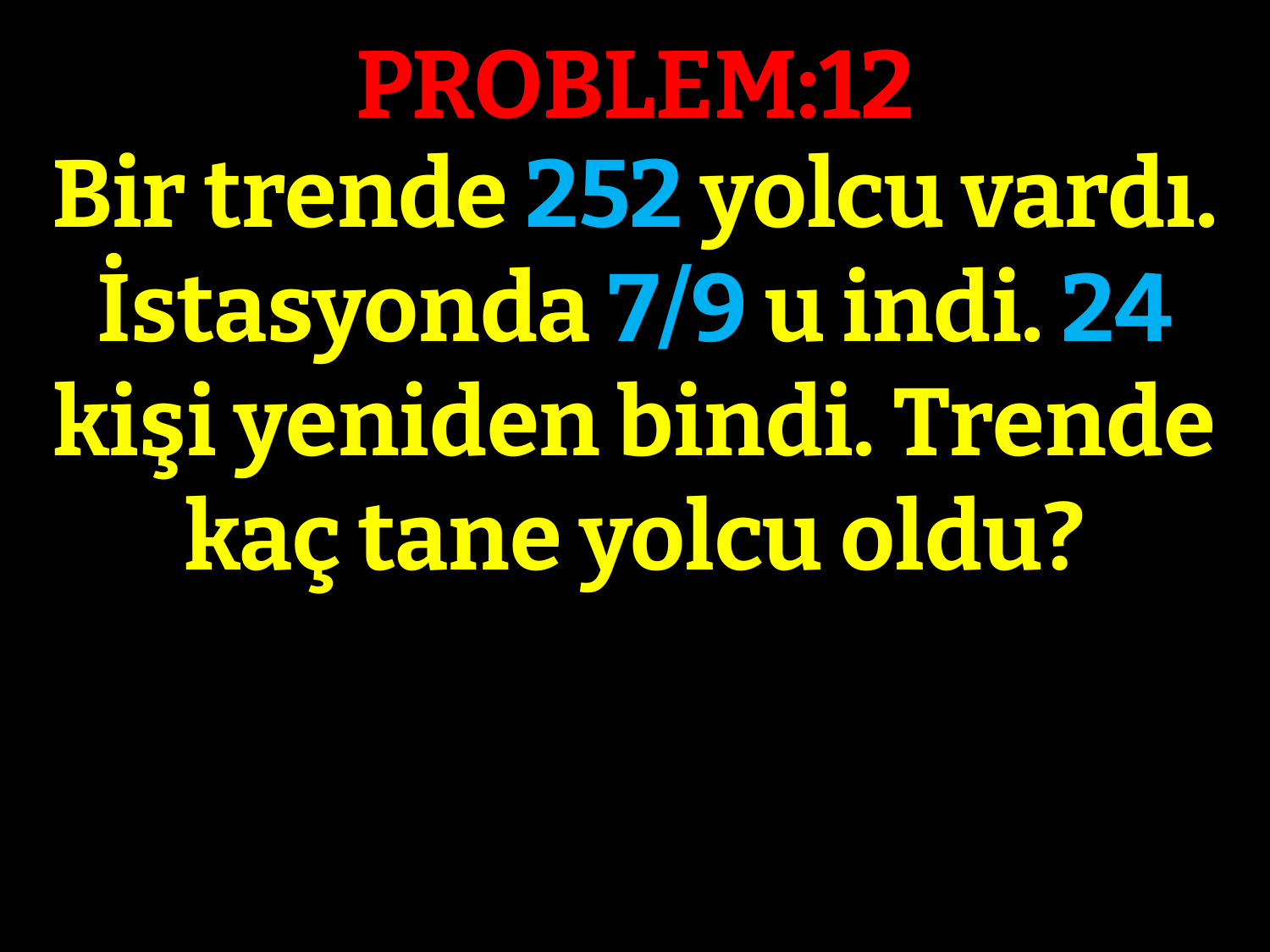

PROBLEM:12
Bir trende 252 yolcu vardı. İstasyonda 7/9 u indi. 24 kişi yeniden bindi. Trende kaç tane yolcu oldu?
#